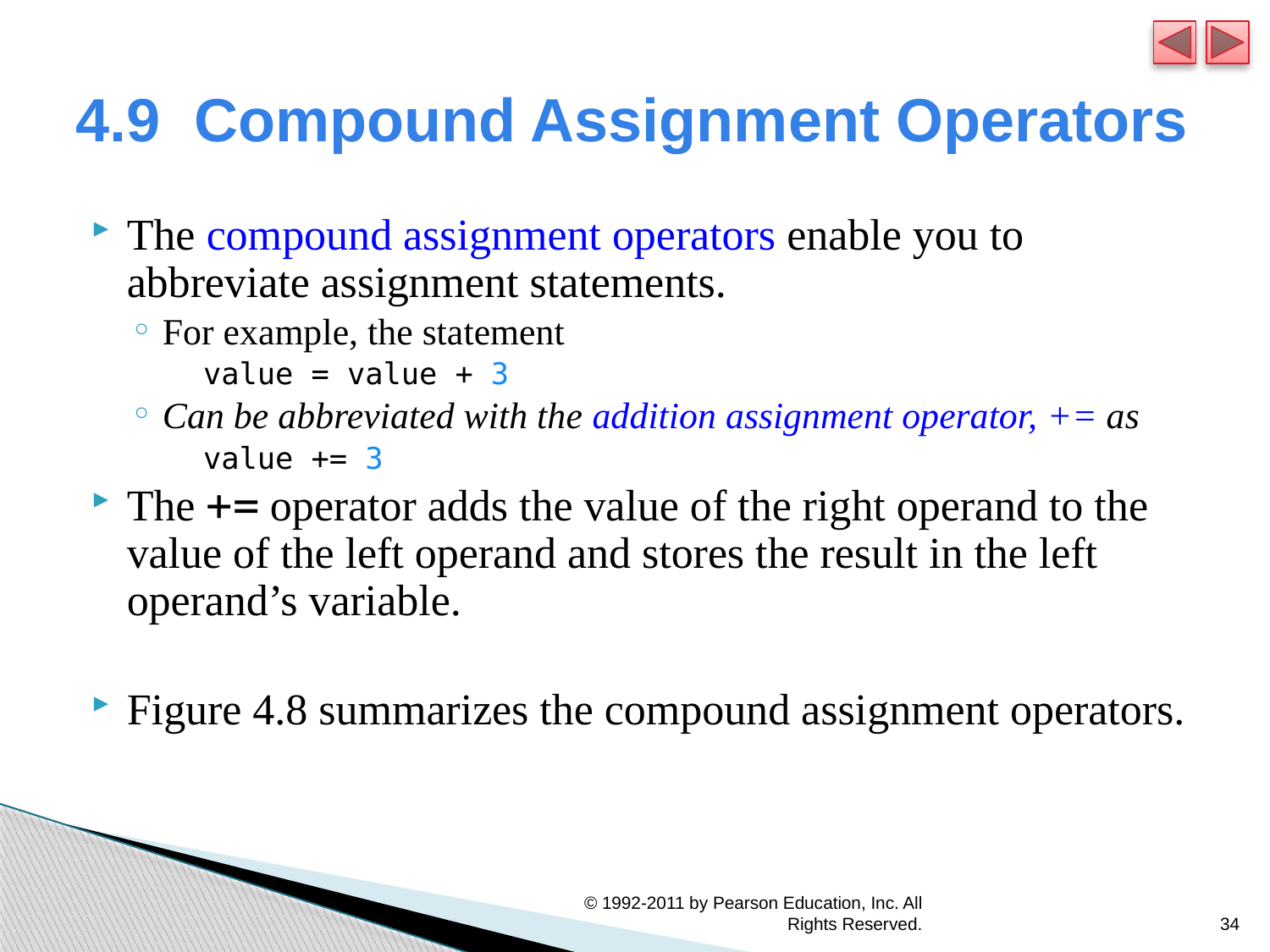

# 4.9  Compound Assignment Operators
The compound assignment operators enable you to abbreviate assignment statements.
For example, the statement
value = value + 3
Can be abbreviated with the addition assignment operator, += as
value += 3
The += operator adds the value of the right operand to the value of the left operand and stores the result in the left operand’s variable.

Figure 4.8 summarizes the compound assignment operators.
© 1992-2011 by Pearson Education, Inc. All Rights Reserved.
34